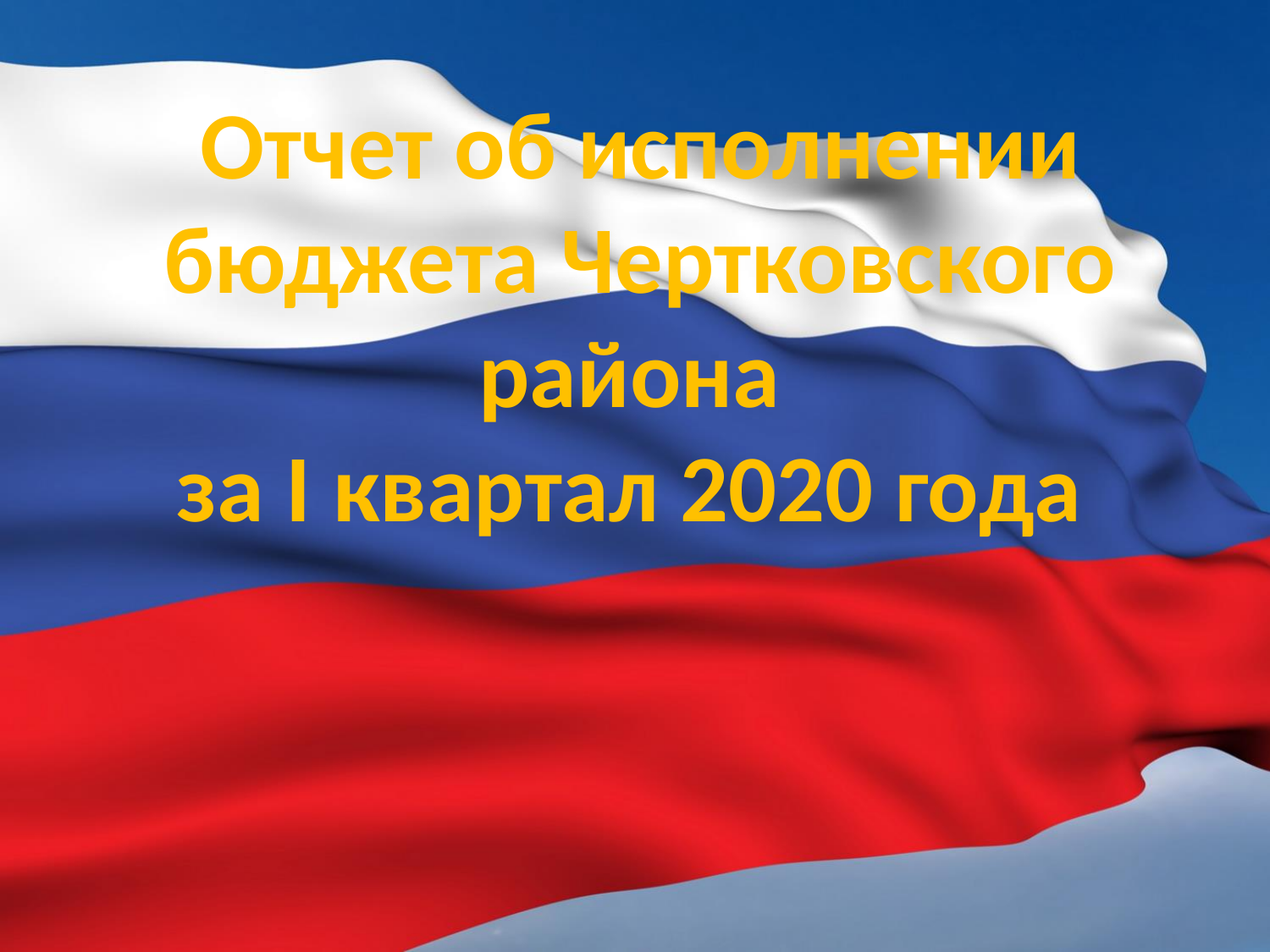

# Отчет об исполнении бюджета Чертковского района за I квартал 2020 года